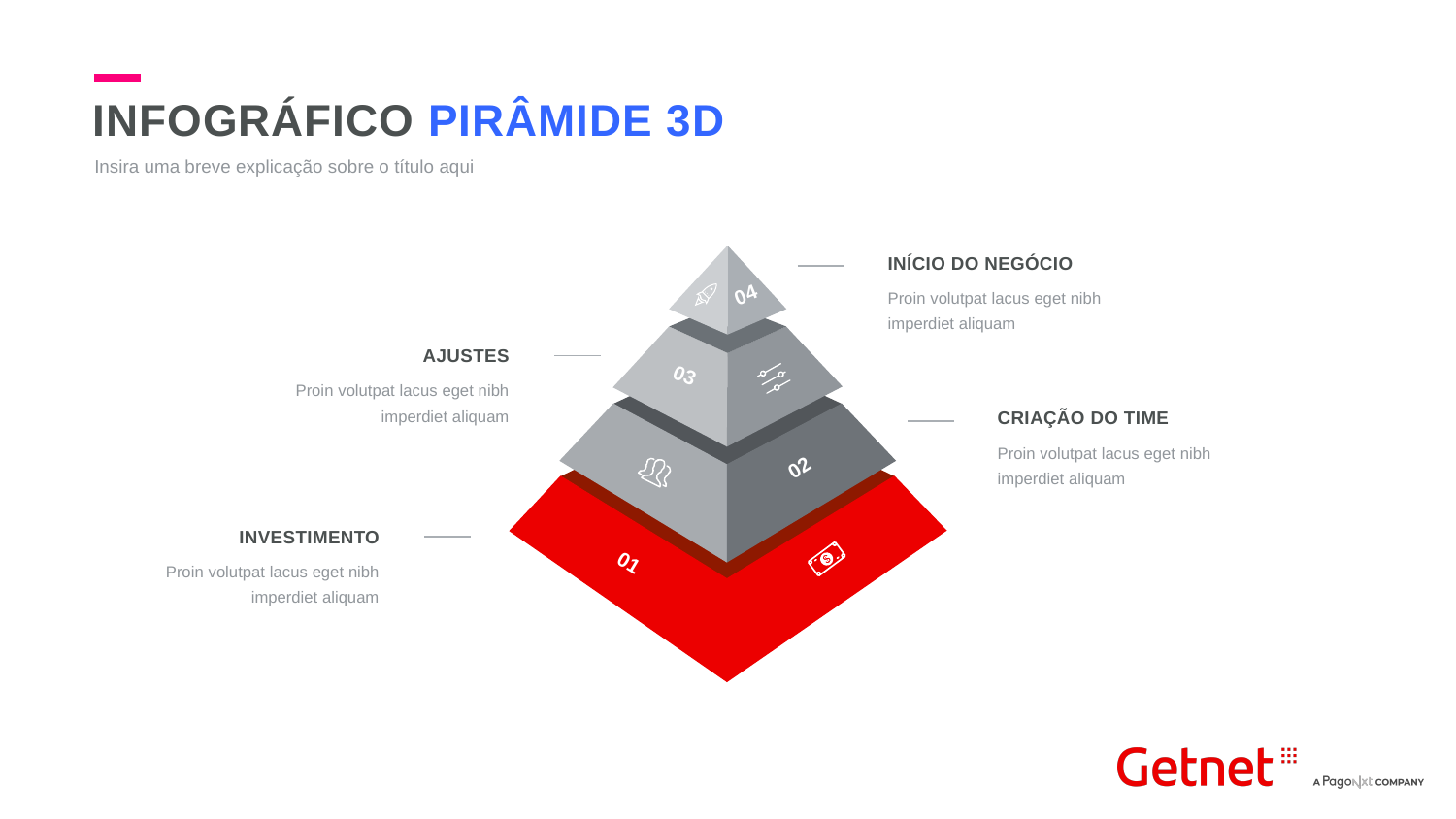

INFOGRÁFICO PIRÂMIDE 3D
Insira uma breve explicação sobre o título aqui

INÍCIO DO NEGÓCIO
Proin volutpat lacus eget nibh imperdiet aliquam
04

AJUSTES
Proin volutpat lacus eget nibh imperdiet aliquam
03

Criação do time
Proin volutpat lacus eget nibh imperdiet aliquam
02

INVESTIMENTO
Proin volutpat lacus eget nibh imperdiet aliquam

01